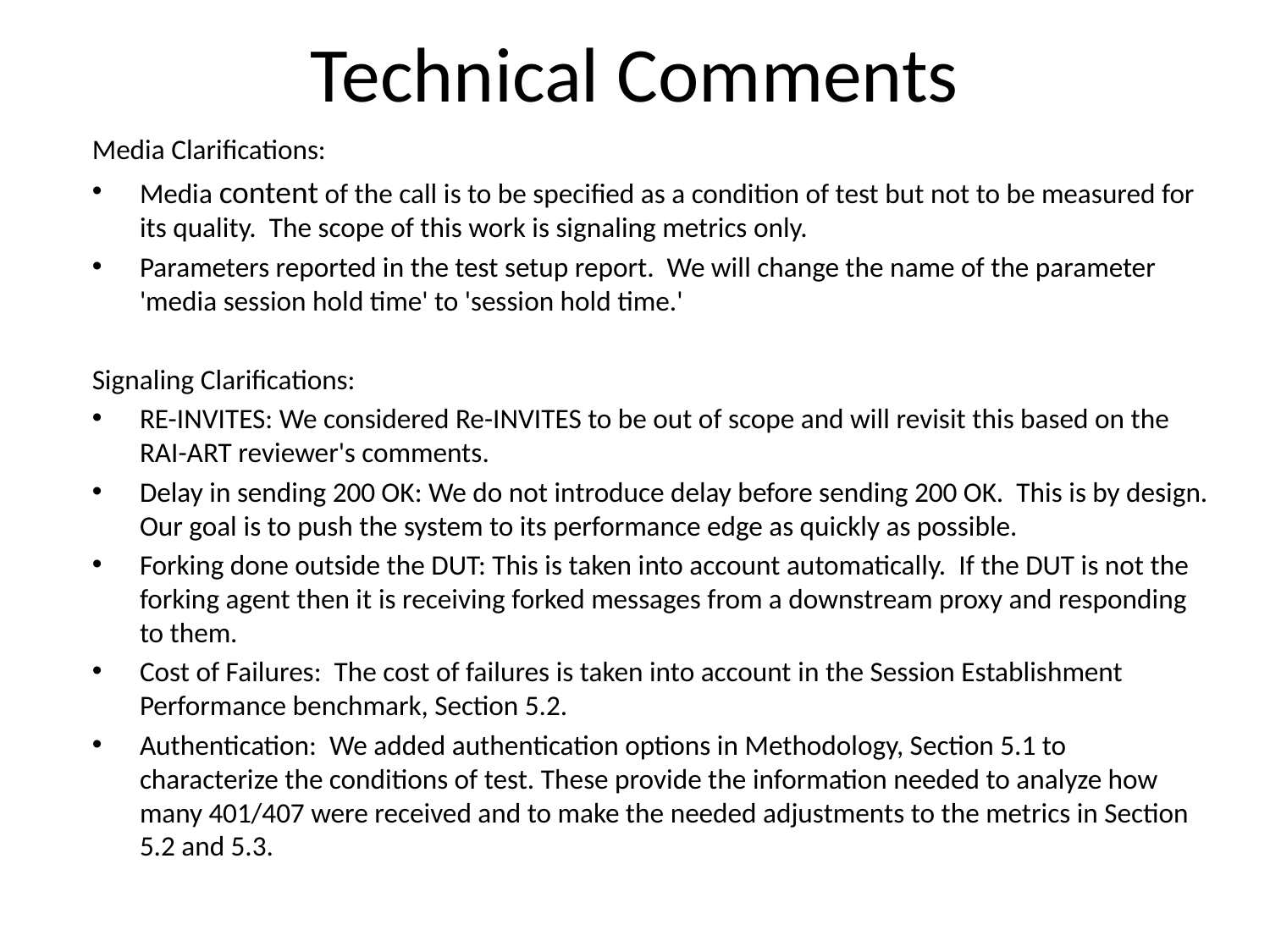

# Technical Comments
Media Clarifications:
Media content of the call is to be specified as a condition of test but not to be measured for its quality.  The scope of this work is signaling metrics only.
Parameters reported in the test setup report.  We will change the name of the parameter 'media session hold time' to 'session hold time.'

Signaling Clarifications:
RE-INVITES: We considered Re-INVITES to be out of scope and will revisit this based on the RAI-ART reviewer's comments.
Delay in sending 200 OK: We do not introduce delay before sending 200 OK.  This is by design. Our goal is to push the system to its performance edge as quickly as possible.
Forking done outside the DUT: This is taken into account automatically.  If the DUT is not the forking agent then it is receiving forked messages from a downstream proxy and responding to them.
Cost of Failures:  The cost of failures is taken into account in the Session Establishment Performance benchmark, Section 5.2.
Authentication:  We added authentication options in Methodology, Section 5.1 to characterize the conditions of test. These provide the information needed to analyze how many 401/407 were received and to make the needed adjustments to the metrics in Section 5.2 and 5.3.